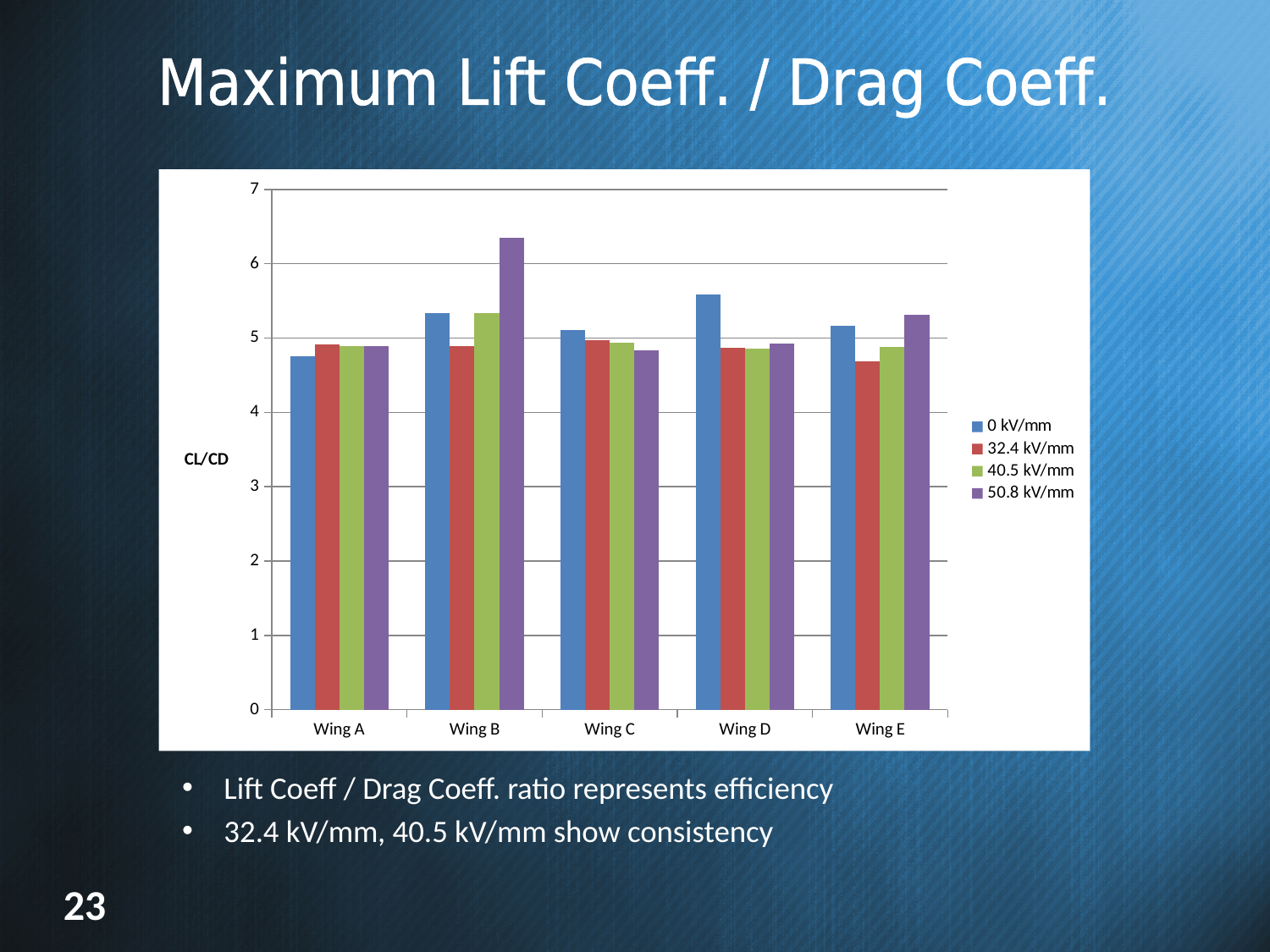

# Maximum Lift Coeff. / Drag Coeff.

### Chart

| Category | 0 kV/mm | 32.4 kV/mm | 40.5 kV/mm | 50.8 kV/mm |
|---|---|---|---|---|
| Wing A | 4.758 | 4.91 | 4.894999999999993 | 4.894999999999993 |
| Wing B | 5.338 | 4.89 | 5.338 | 6.35 |
| Wing C | 5.1039999999999965 | 4.977 | 4.943 | 4.838 |
| Wing D | 5.585 | 4.87 | 4.8599999999999985 | 4.927 |
| Wing E | 5.168999999999993 | 4.6899999999999995 | 4.88 | 5.309 |
Lift Coeff / Drag Coeff. ratio represents efficiency
32.4 kV/mm, 40.5 kV/mm show consistency

23